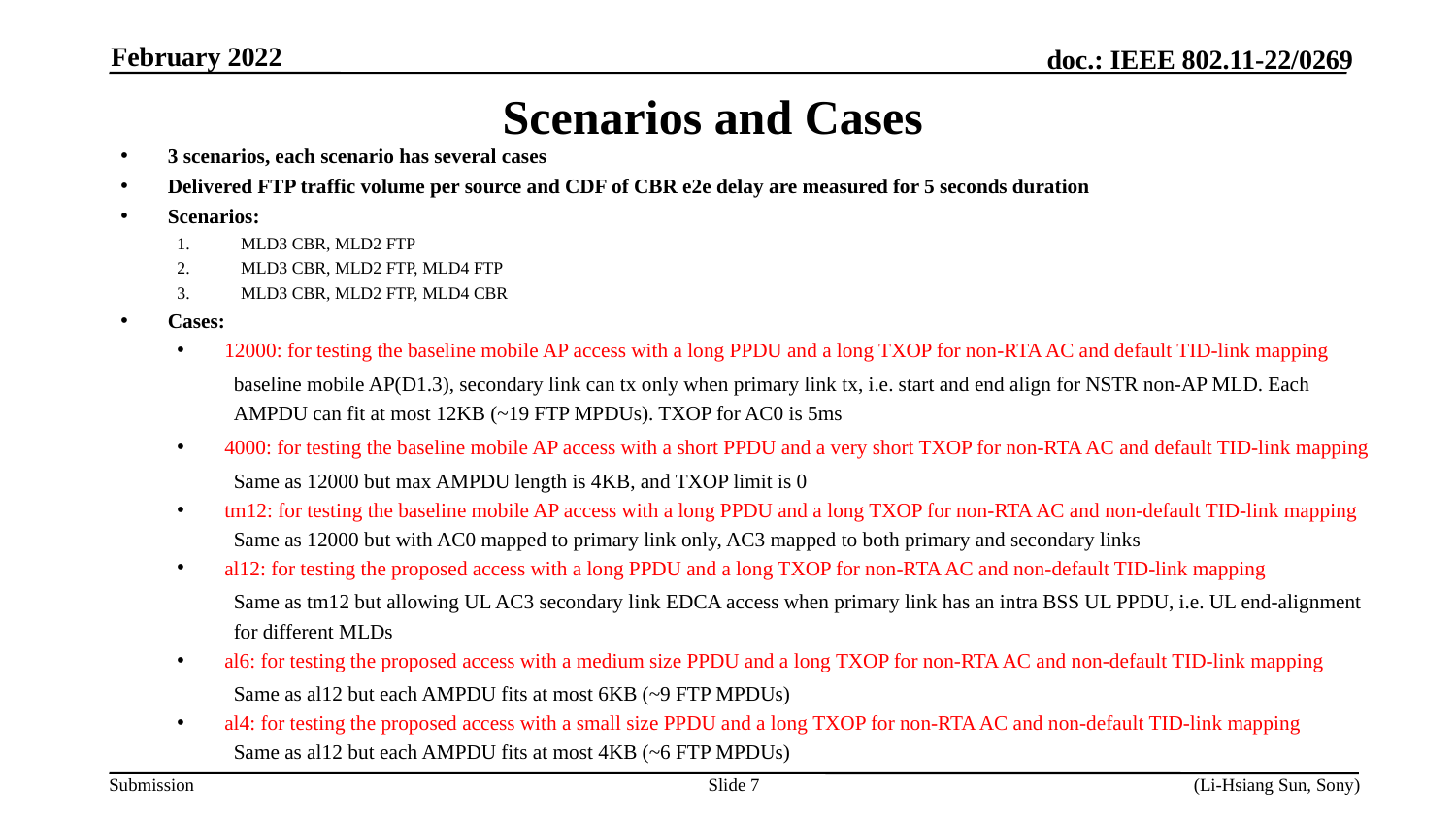

# Scenarios and Cases
February 2022
3 scenarios, each scenario has several cases
Delivered FTP traffic volume per source and CDF of CBR e2e delay are measured for 5 seconds duration
Scenarios:
MLD3 CBR, MLD2 FTP
MLD3 CBR, MLD2 FTP, MLD4 FTP
MLD3 CBR, MLD2 FTP, MLD4 CBR
Cases:
12000: for testing the baseline mobile AP access with a long PPDU and a long TXOP for non-RTA AC and default TID-link mapping
baseline mobile AP(D1.3), secondary link can tx only when primary link tx, i.e. start and end align for NSTR non-AP MLD. Each AMPDU can fit at most 12KB (~19 FTP MPDUs). TXOP for AC0 is 5ms
4000: for testing the baseline mobile AP access with a short PPDU and a very short TXOP for non-RTA AC and default TID-link mapping
Same as 12000 but max AMPDU length is 4KB, and TXOP limit is 0
tm12: for testing the baseline mobile AP access with a long PPDU and a long TXOP for non-RTA AC and non-default TID-link mapping
Same as 12000 but with AC0 mapped to primary link only, AC3 mapped to both primary and secondary links
al12: for testing the proposed access with a long PPDU and a long TXOP for non-RTA AC and non-default TID-link mapping
Same as tm12 but allowing UL AC3 secondary link EDCA access when primary link has an intra BSS UL PPDU, i.e. UL end-alignment for different MLDs
al6: for testing the proposed access with a medium size PPDU and a long TXOP for non-RTA AC and non-default TID-link mapping
Same as al12 but each AMPDU fits at most 6KB (~9 FTP MPDUs)
al4: for testing the proposed access with a small size PPDU and a long TXOP for non-RTA AC and non-default TID-link mapping
Same as al12 but each AMPDU fits at most 4KB (~6 FTP MPDUs)
Slide 7
(Li-Hsiang Sun, Sony)